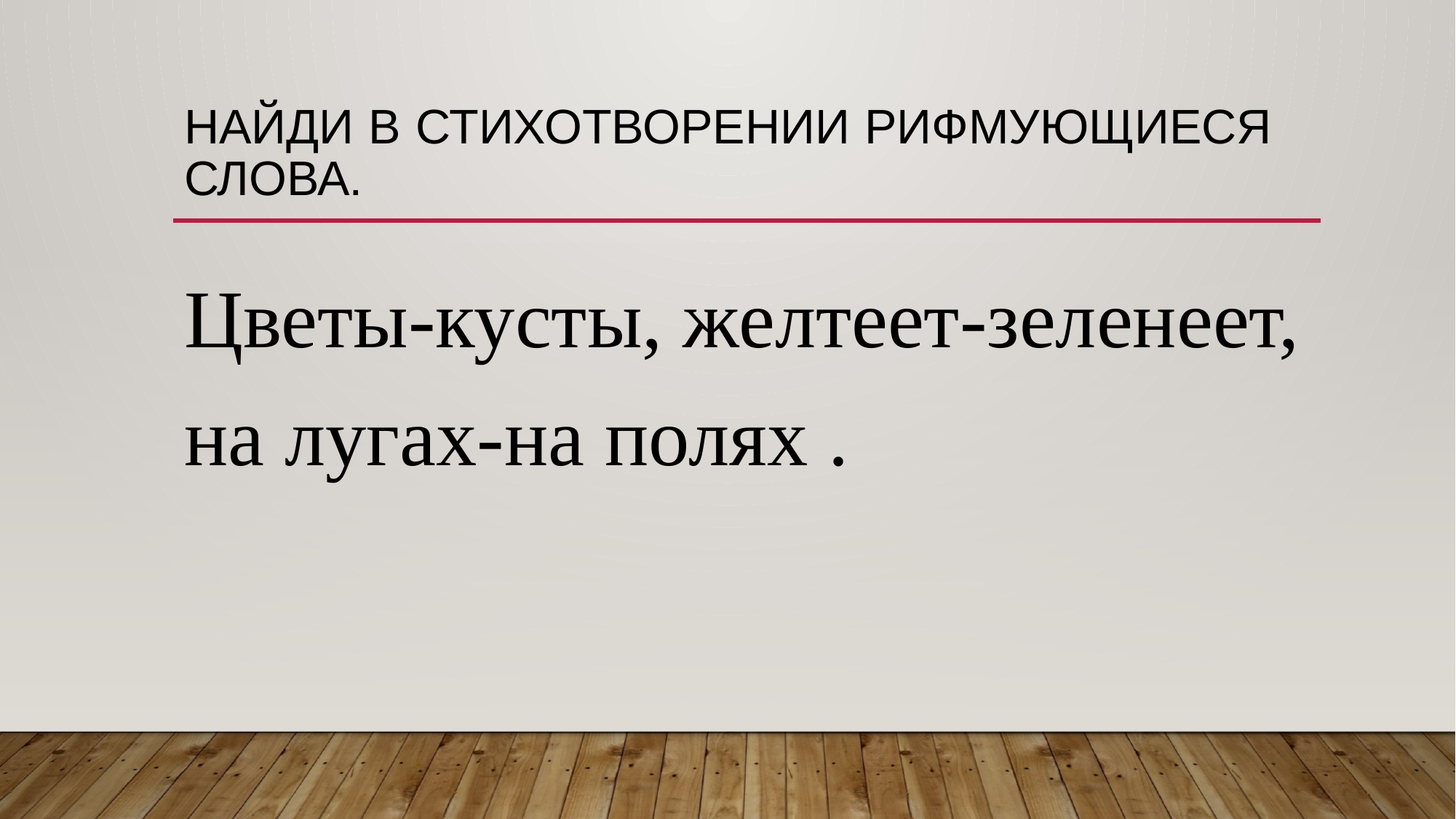

# Найди в стихотворении рифмующиеся слова.
Цветы-кусты, желтеет-зеленеет, на лугах-на полях .